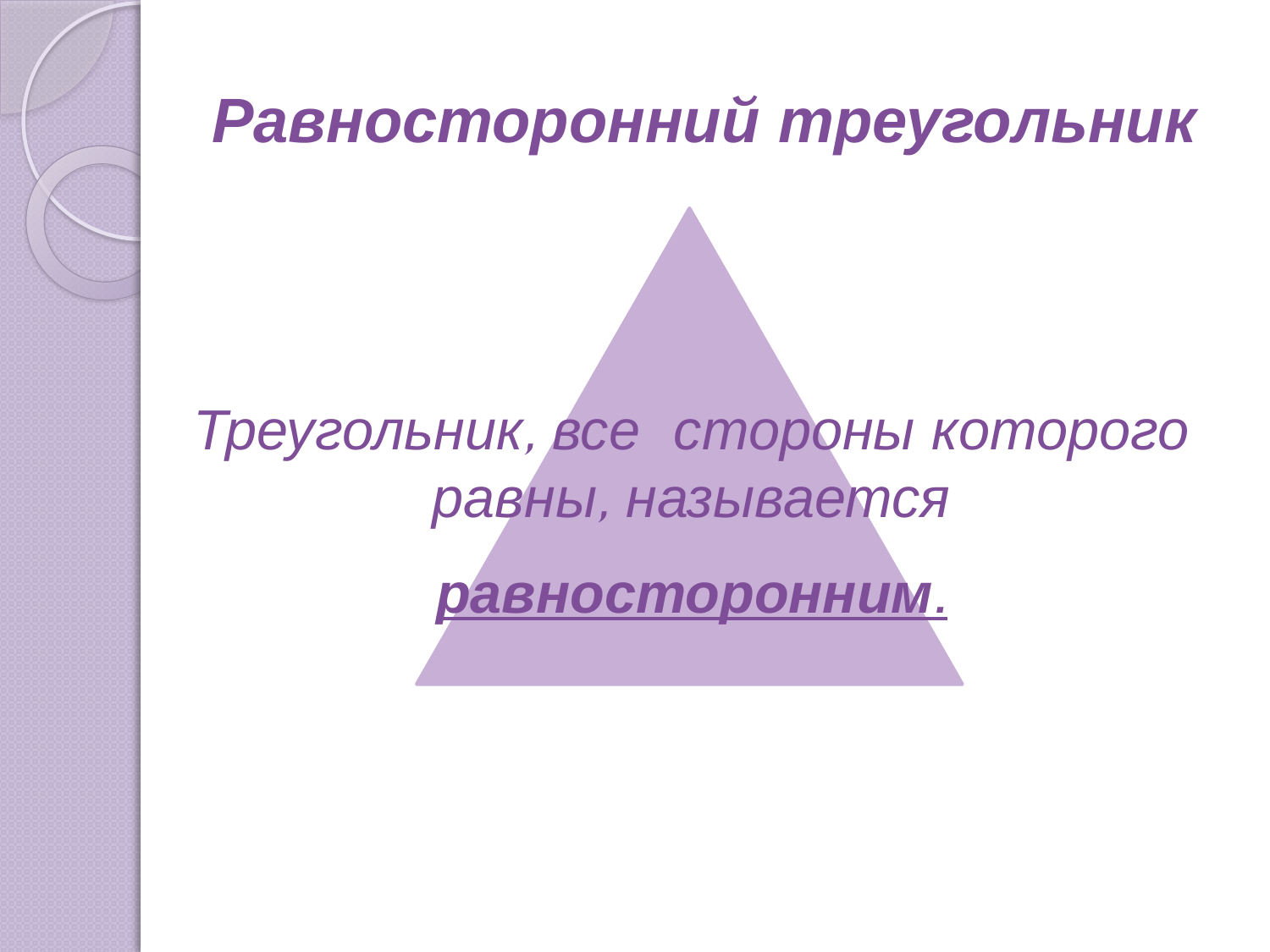

# Равносторонний треугольник

Треугольник, все  стороны которого  равны, называется
равносторонним.